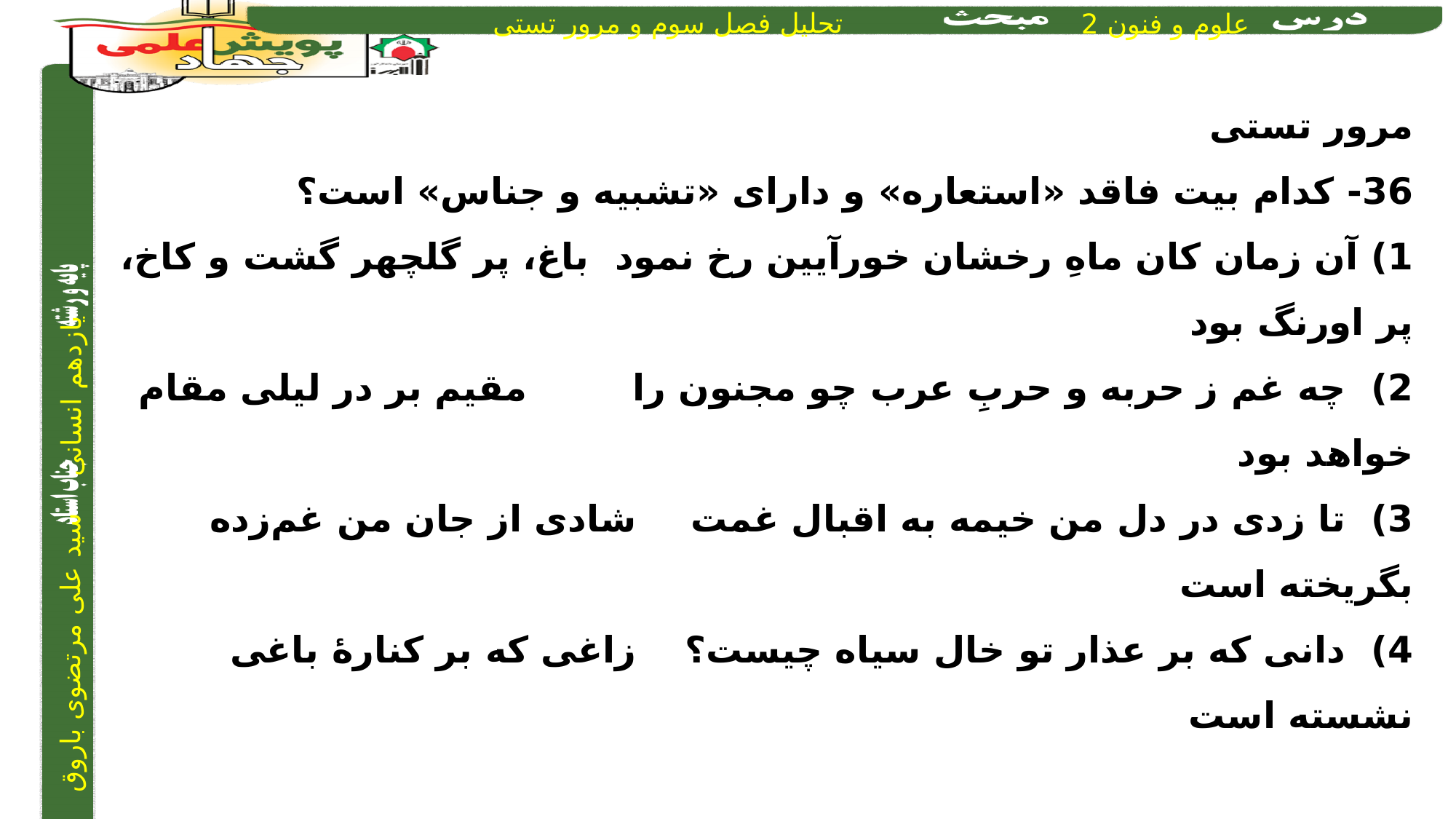

مرور تستی
36- کدام بیت فاقد «استعاره» و دارای «تشبیه و جناس» است؟
1) آن زمان کان ماهِ رخشان خورآیین رخ نمود 	 باغ، پر گلچهر گشت و کاخ، پر اورنگ بود
2)  چه غم ز حربه و حربِ عرب چو مجنون را	 	 مقیم بر در لیلی مقام خواهد بود
3)  تا زدی در دل من خیمه به اقبال غمت	 	 شادی از جان من غم‌زده بگریخته است
4)  دانی که بر عذار تو خال سیاه چیست؟	 	 زاغی که بر کنارۀ باغی نشسته است

4